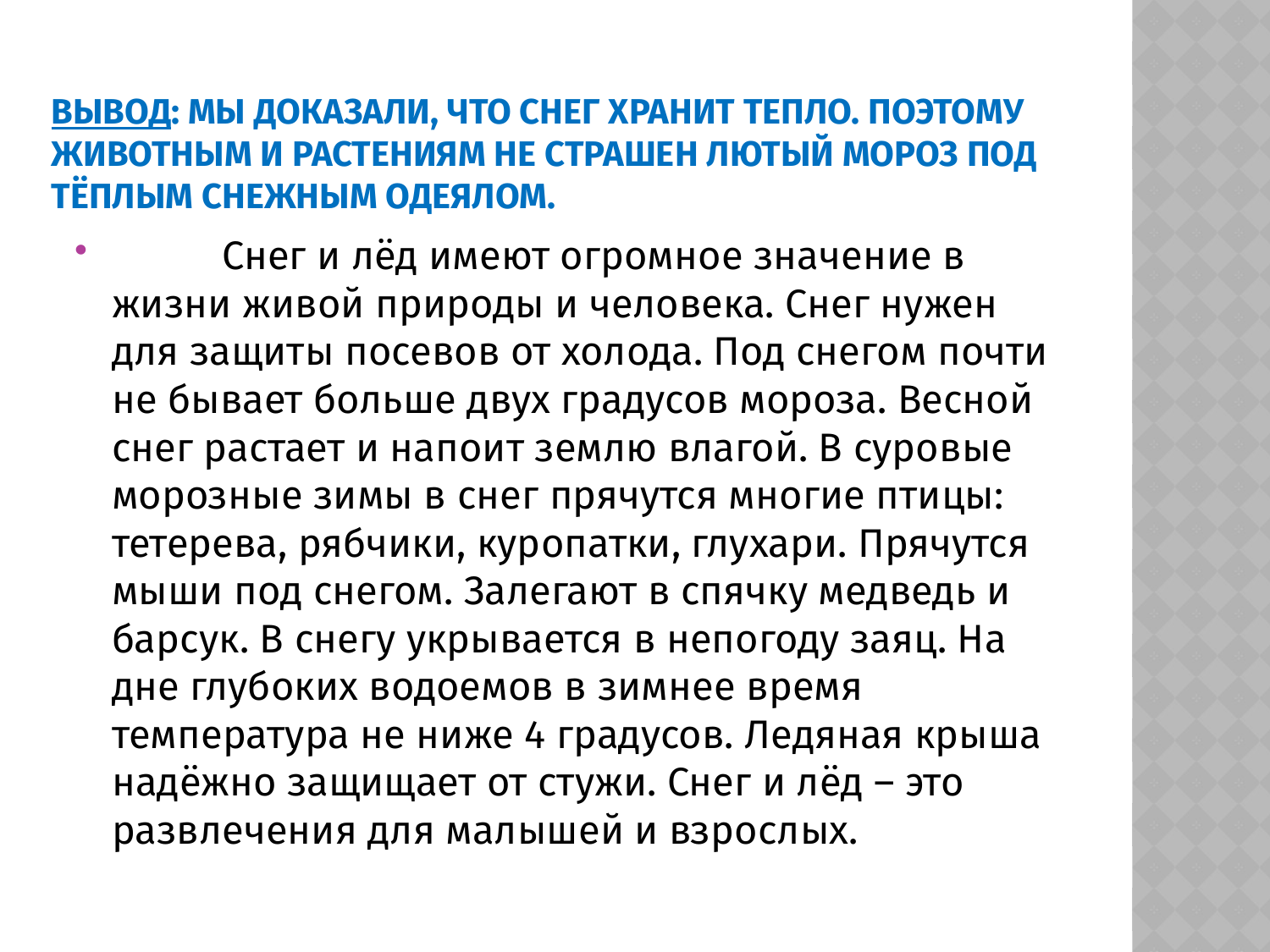

# Вывод: мы доказали, что снег хранит тепло. Поэтому животным и растениям не страшен лютый мороз под тёплым снежным одеялом.
	Снег и лёд имеют огромное значение в жизни живой природы и человека. Снег нужен для защиты посевов от холода. Под снегом почти не бывает больше двух градусов мороза. Весной снег растает и напоит землю влагой. В суровые морозные зимы в снег прячутся многие птицы: тетерева, рябчики, куропатки, глухари. Прячутся мыши под снегом. Залегают в спячку медведь и барсук. В снегу укрывается в непогоду заяц. На дне глубоких водоемов в зимнее время температура не ниже 4 градусов. Ледяная крыша надёжно защищает от стужи. Снег и лёд – это развлечения для малышей и взрослых.